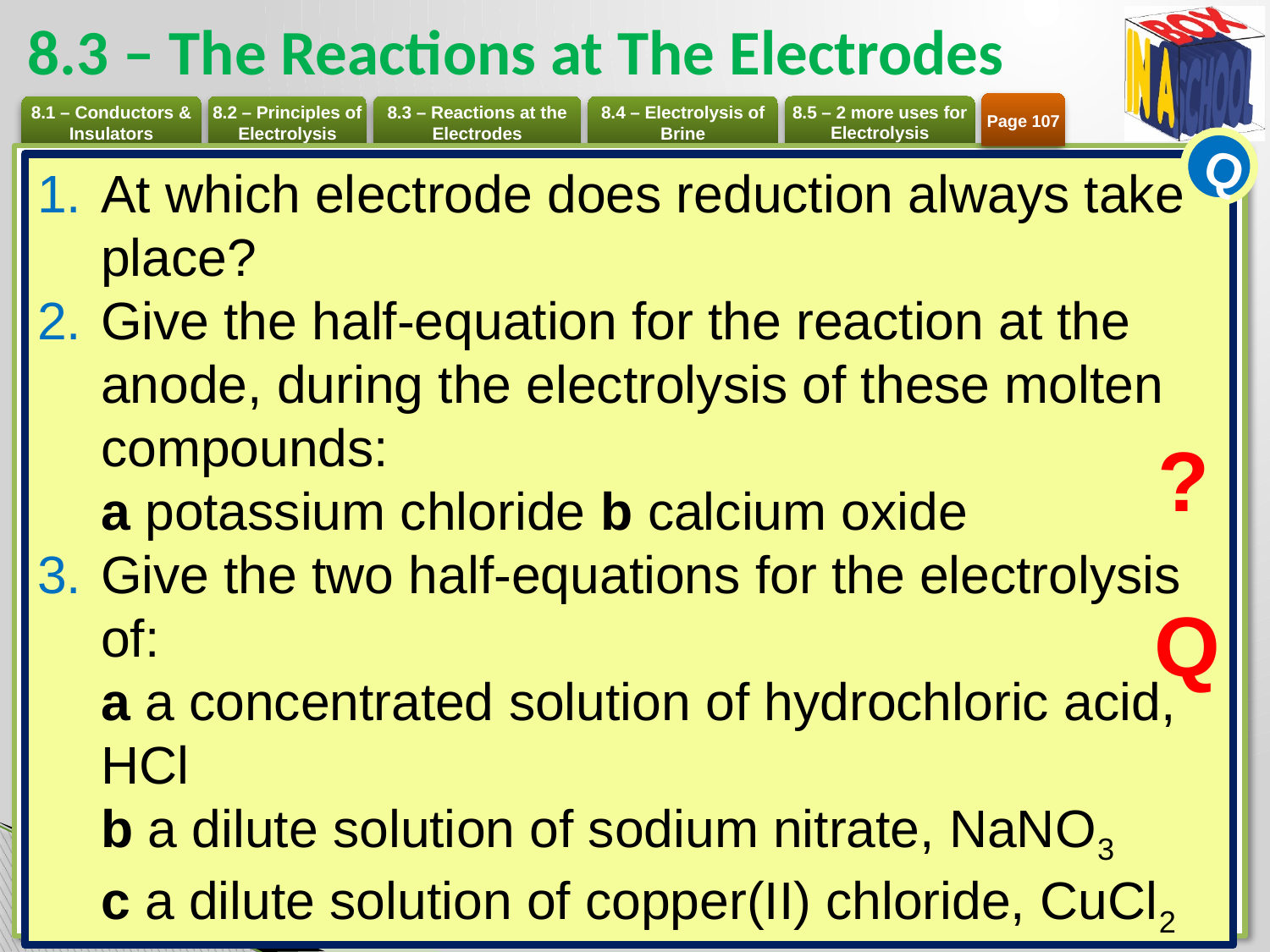

# 8.3 – The Reactions at The Electrodes
Page 107
Q
At which electrode does reduction always take place?
Give the half-equation for the reaction at the anode, during the electrolysis of these molten compounds:
a potassium chloride b calcium oxide
Give the two half-equations for the electrolysis of:
a a concentrated solution of hydrochloric acid, HCl
b a dilute solution of sodium nitrate, NaNO3
c a dilute solution of copper(II) chloride, CuCl2
?
Q